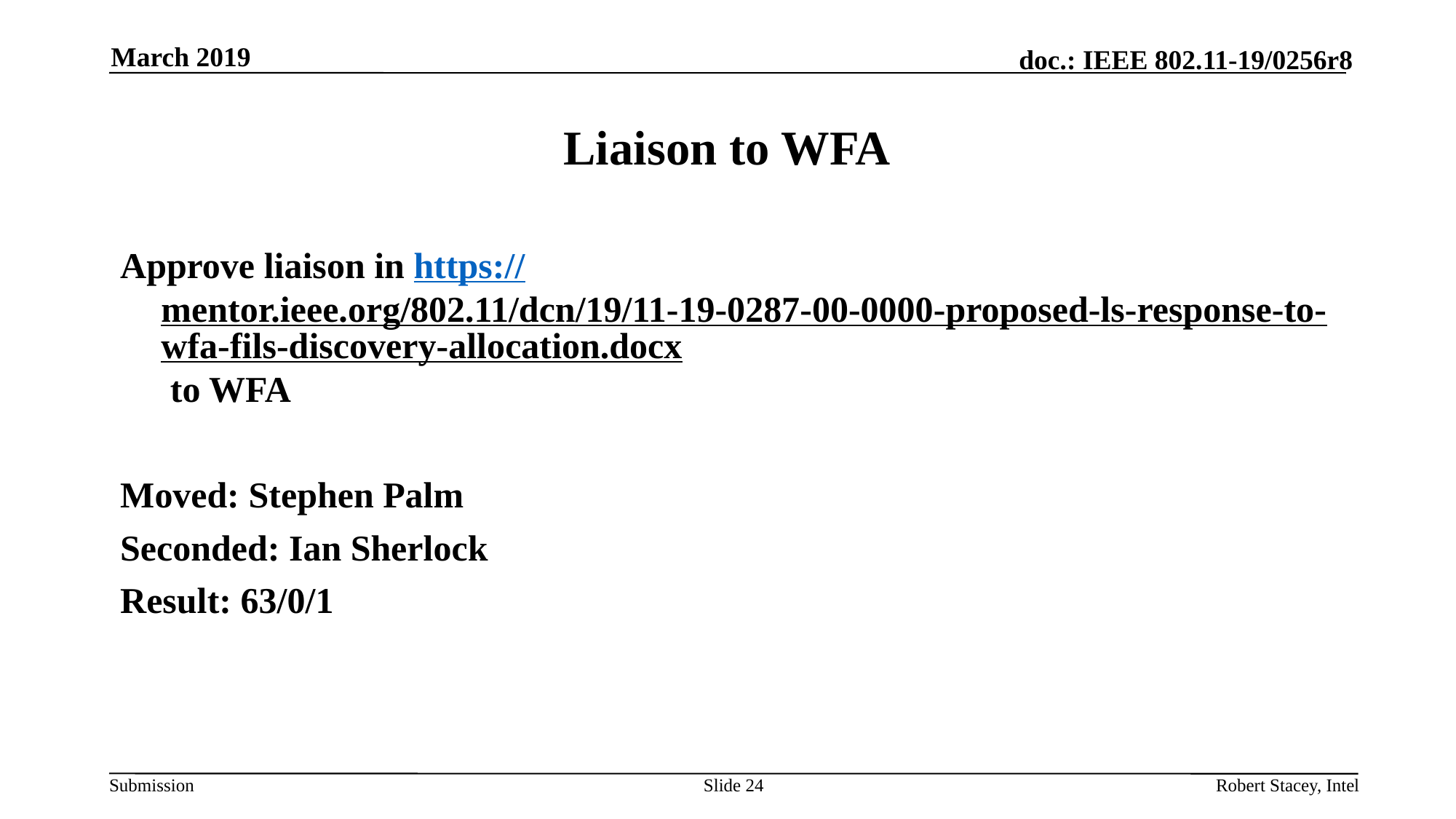

March 2019
# Liaison to WFA
Approve liaison in https://mentor.ieee.org/802.11/dcn/19/11-19-0287-00-0000-proposed-ls-response-to-wfa-fils-discovery-allocation.docx to WFA

Moved: Stephen Palm
Seconded: Ian Sherlock
Result: 63/0/1
Slide 24
Robert Stacey, Intel